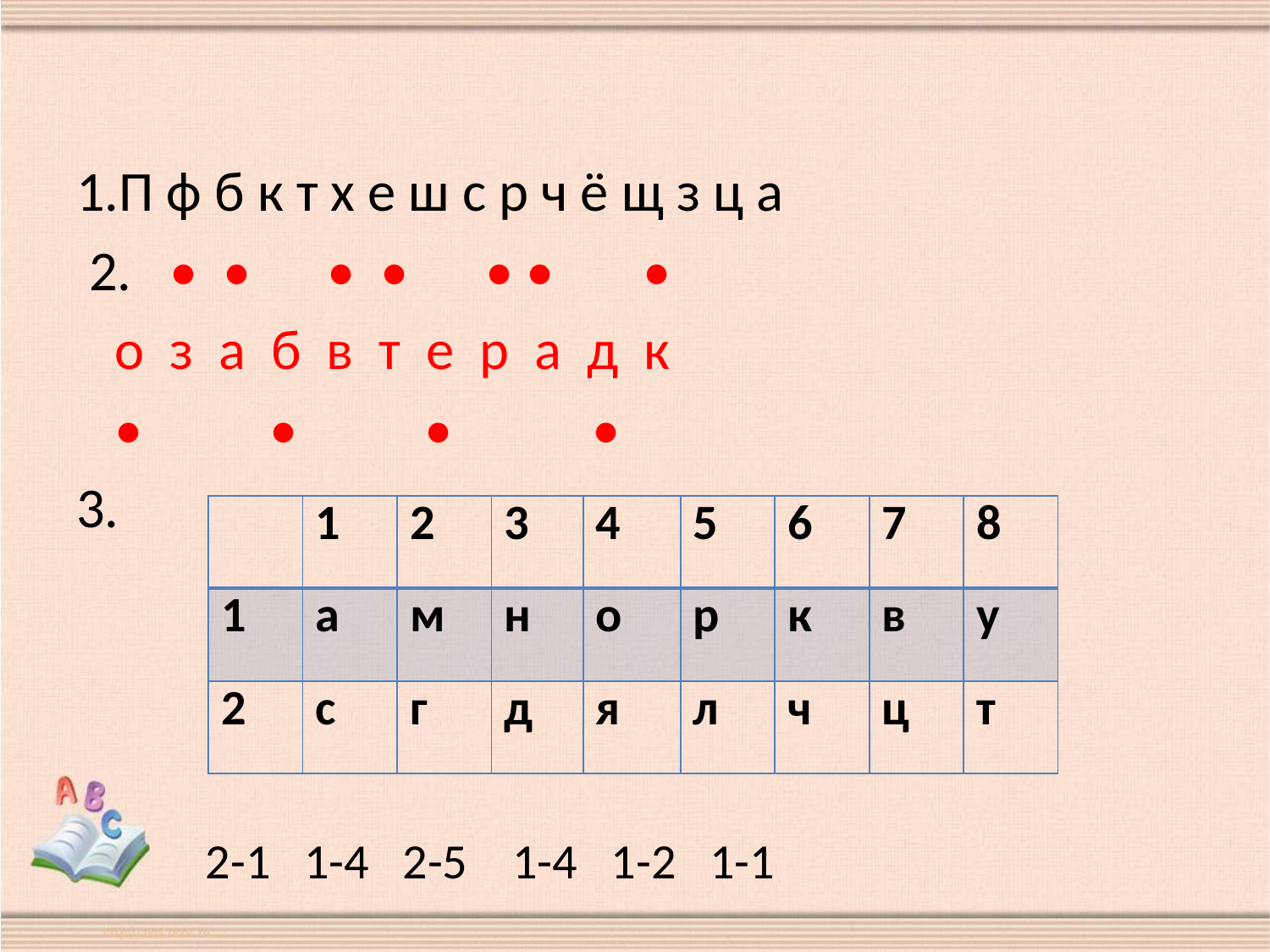

#
1.П ф б к т х е ш с р ч ё щ з ц а
 2.   •  •      •  •      • •       •
   о  з  а  б  в  т  е  р  а  д  к
   •          •          •           •
3.
|  | 1 | 2 | 3 | 4 | 5 | 6 | 7 | 8 |
| --- | --- | --- | --- | --- | --- | --- | --- | --- |
| 1 | а | м | н | о | р | к | в | у |
| 2 | с | г | д | я | л | ч | ц | т |
2-1   1-4   2-5    1-4   1-2   1-1